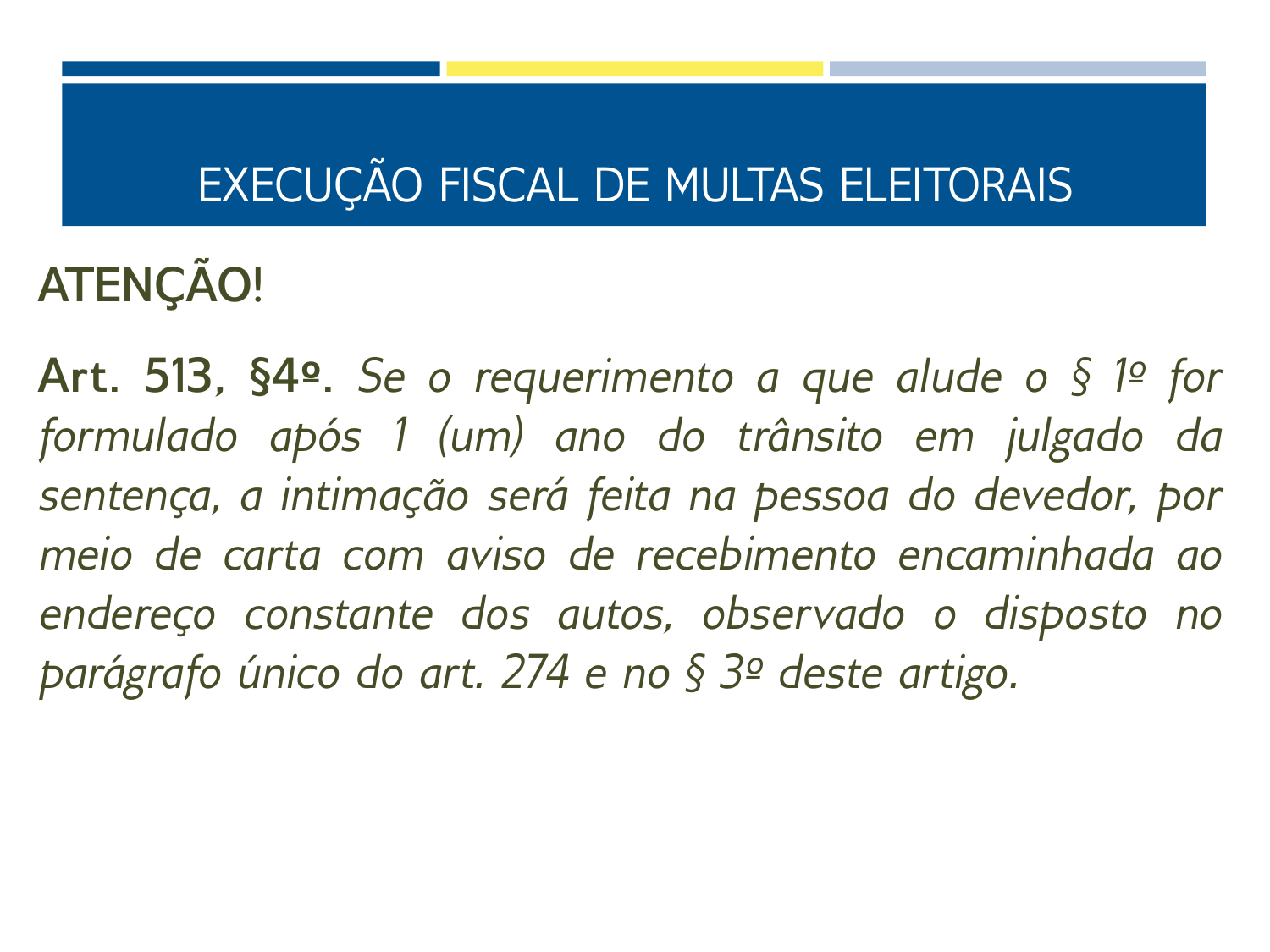

# EXECUÇÃO FISCAL DE MULTAS ELEITORAIS
ATENÇÃO!
Art. 513, §4º. Se o requerimento a que alude o § 1º for formulado após 1 (um) ano do trânsito em julgado da sentença, a intimação será feita na pessoa do devedor, por meio de carta com aviso de recebimento encaminhada ao endereço constante dos autos, observado o disposto no parágrafo único do art. 274 e no § 3º deste artigo.